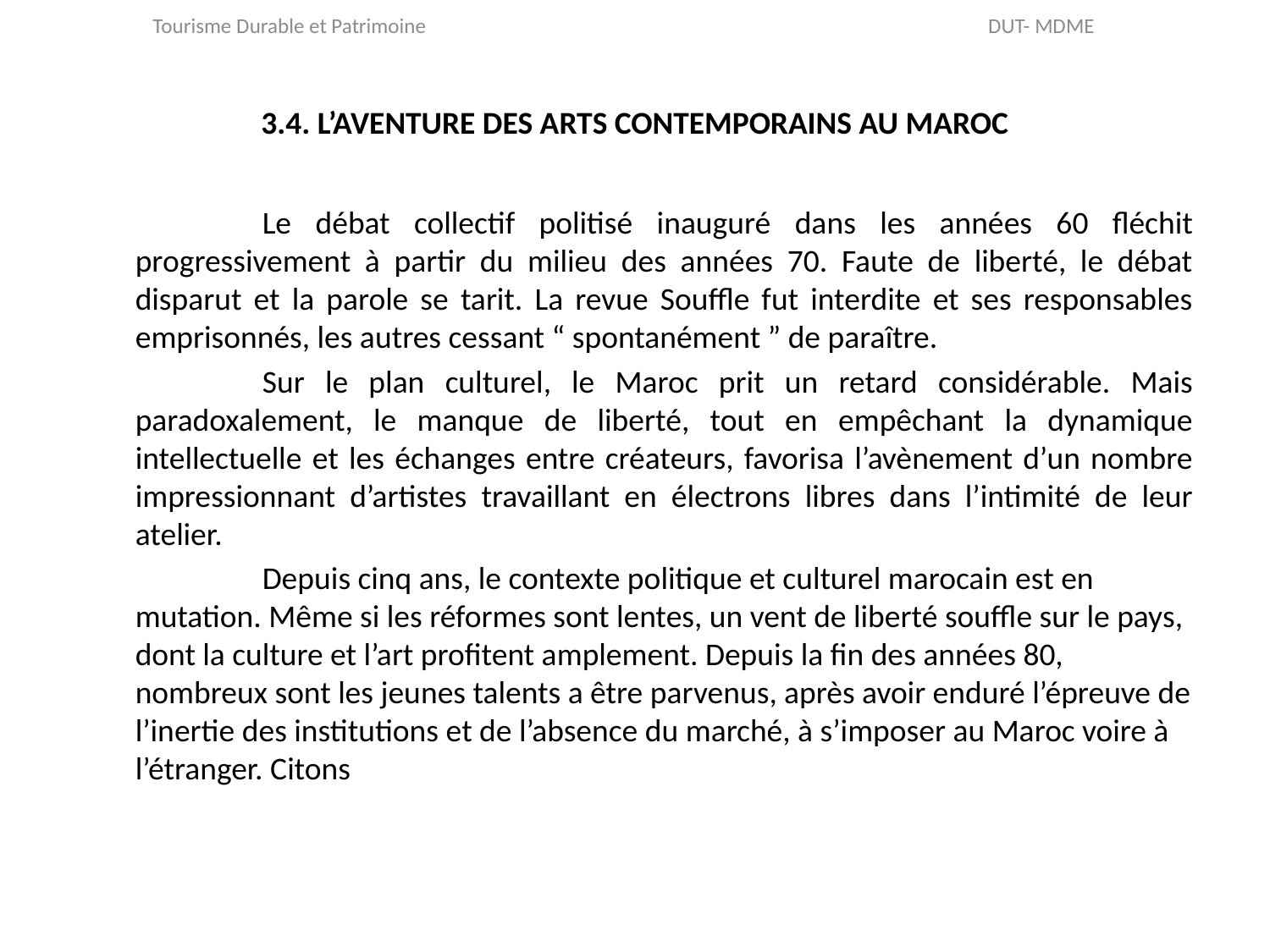

Tourisme Durable et Patrimoine                                                                                                                    DUT- MDME
# 3.4. L’AVENTURE DES ARTS CONTEMPORAINS AU MAROC
		Le débat collectif politisé inauguré dans les années 60 fléchit progressivement à partir du milieu des années 70. Faute de liberté, le débat disparut et la parole se tarit. La revue Souffle fut interdite et ses responsables emprisonnés, les autres cessant “ spontanément ” de paraître.
		Sur le plan culturel, le Maroc prit un retard considérable. Mais paradoxalement, le manque de liberté, tout en empêchant la dynamique intellectuelle et les échanges entre créateurs, favorisa l’avènement d’un nombre impressionnant d’artistes travaillant en électrons libres dans l’intimité de leur atelier.
		Depuis cinq ans, le contexte politique et culturel marocain est en mutation. Même si les réformes sont lentes, un vent de liberté souffle sur le pays, dont la culture et l’art profitent amplement. Depuis la fin des années 80, nombreux sont les jeunes talents a être parvenus, après avoir enduré l’épreuve de l’inertie des institutions et de l’absence du marché, à s’imposer au Maroc voire à l’étranger. Citons